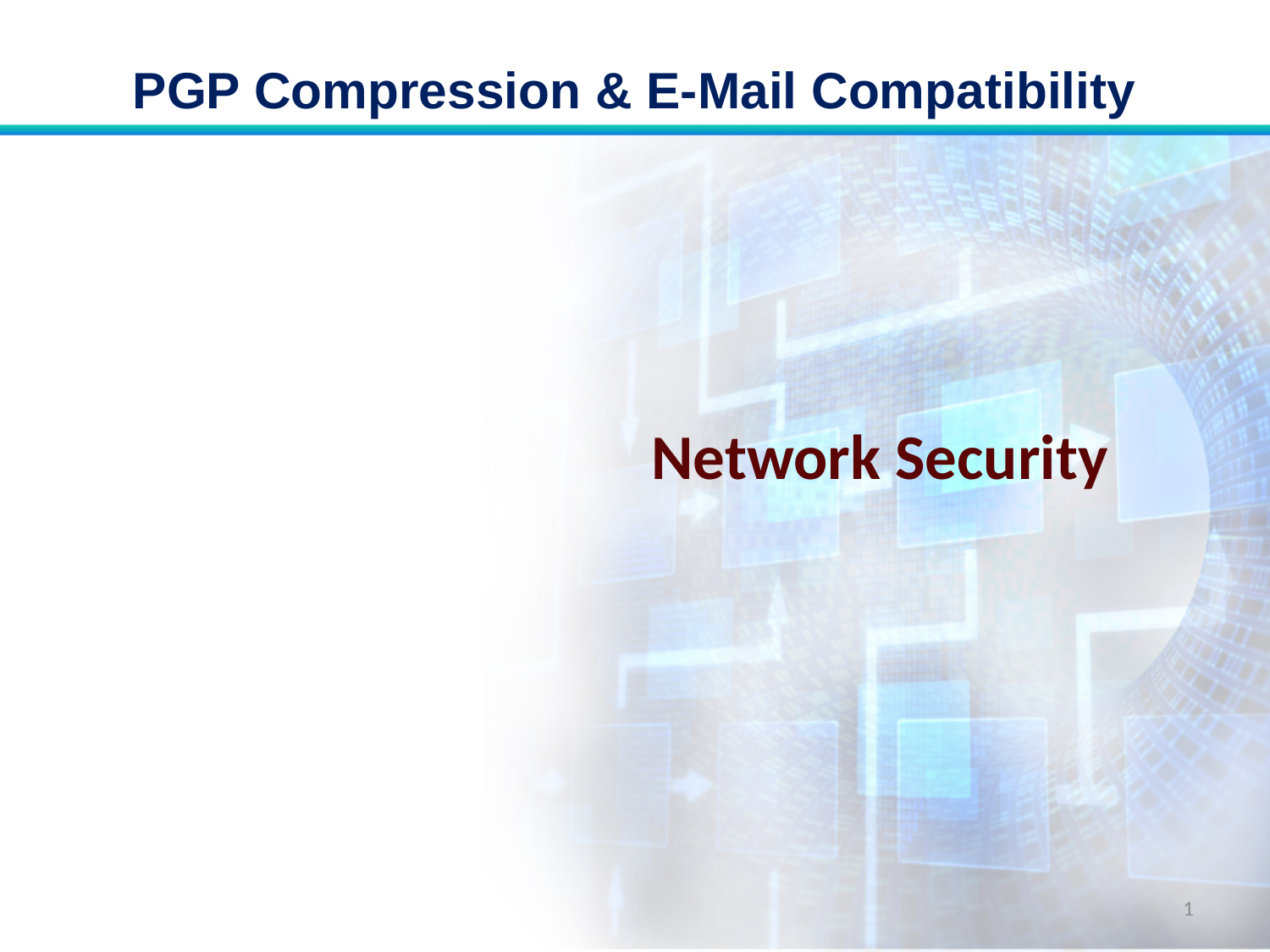

# PGP Compression & E-Mail Compatibility
Network Security
1